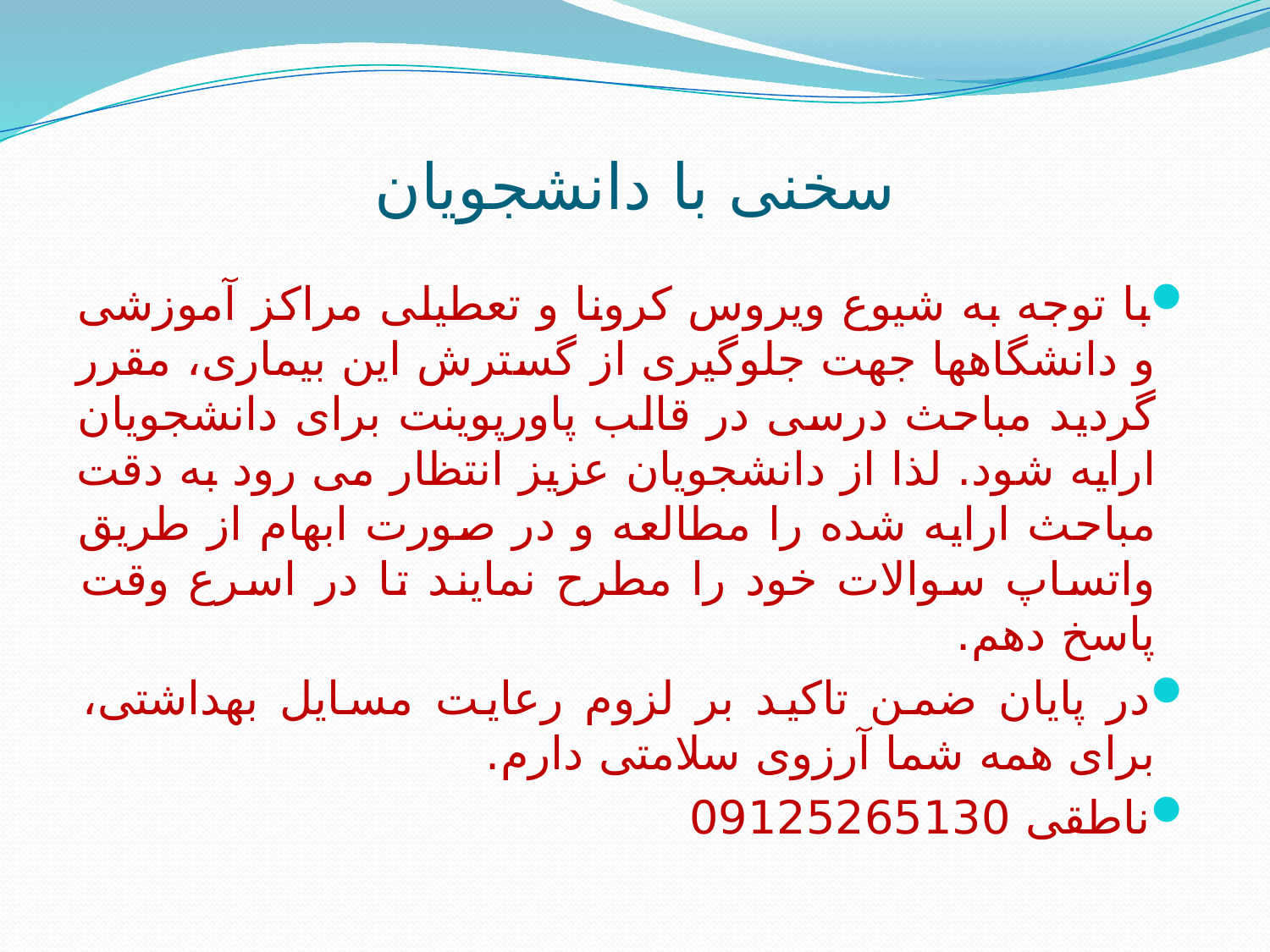

# سخنی با دانشجویان
با توجه به شیوع ویروس کرونا و تعطیلی مراکز آموزشی و دانشگاهها جهت جلوگیری از گسترش این بیماری، مقرر گردید مباحث درسی در قالب پاورپوینت برای دانشجویان ارایه شود. لذا از دانشجویان عزیز انتظار می رود به دقت مباحث ارایه شده را مطالعه و در صورت ابهام از طریق واتساپ سوالات خود را مطرح نمایند تا در اسرع وقت پاسخ دهم.
در پایان ضمن تاکید بر لزوم رعایت مسایل بهداشتی، برای همه شما آرزوی سلامتی دارم.
ناطقی 09125265130